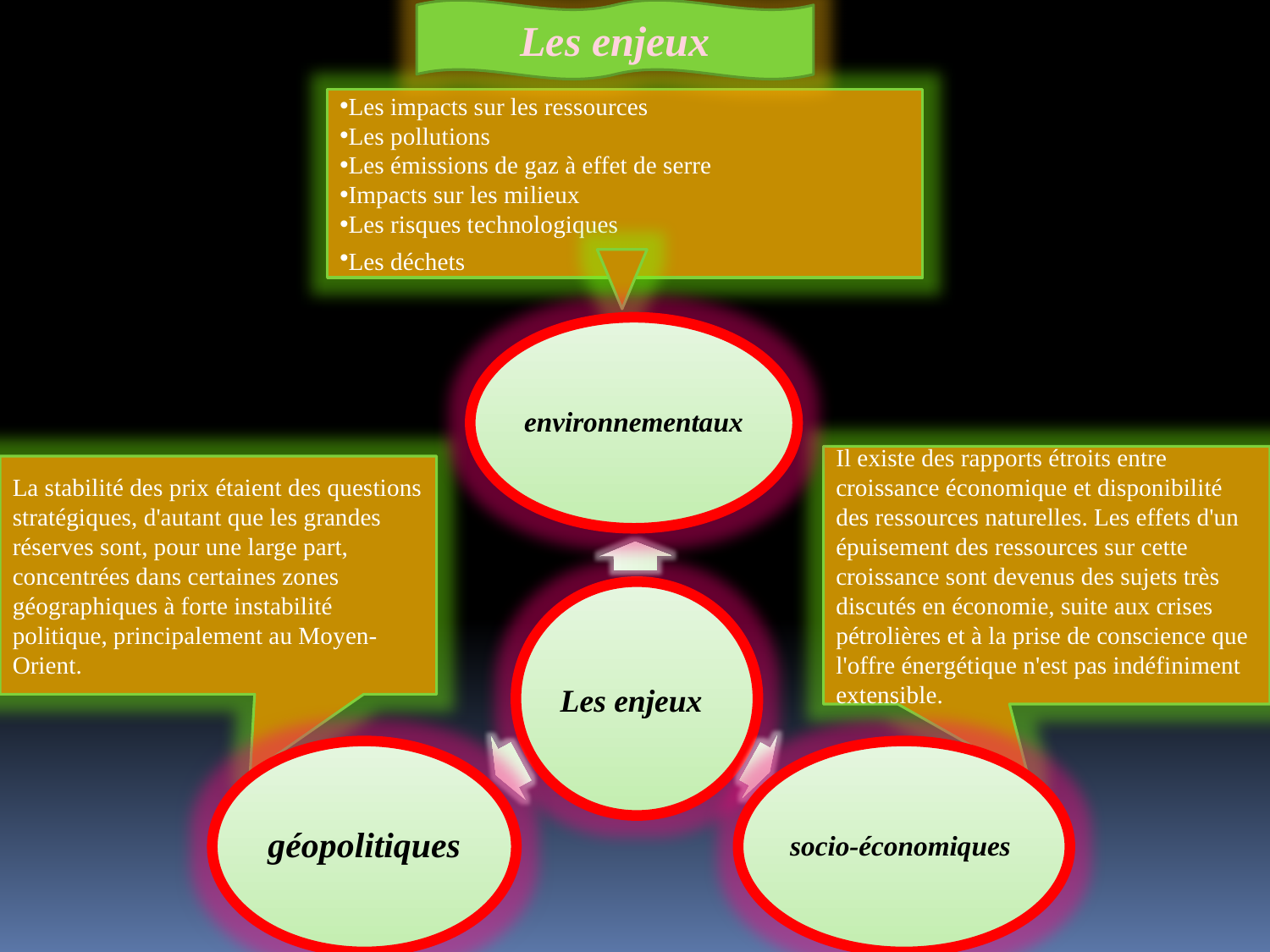

Les enjeux
Les impacts sur les ressources
Les pollutions
Les émissions de gaz à effet de serre
Impacts sur les milieux
Les risques technologiques
Les déchets

environnementaux
Il existe des rapports étroits entre croissance économique et disponibilité des ressources naturelles. Les effets d'un épuisement des ressources sur cette croissance sont devenus des sujets très discutés en économie, suite aux crises pétrolières et à la prise de conscience que l'offre énergétique n'est pas indéfiniment extensible.
La stabilité des prix étaient des questions stratégiques, d'autant que les grandes réserves sont, pour une large part, concentrées dans certaines zones géographiques à forte instabilité politique, principalement au Moyen-Orient.

Les enjeux

géopolitiques

socio-économiques